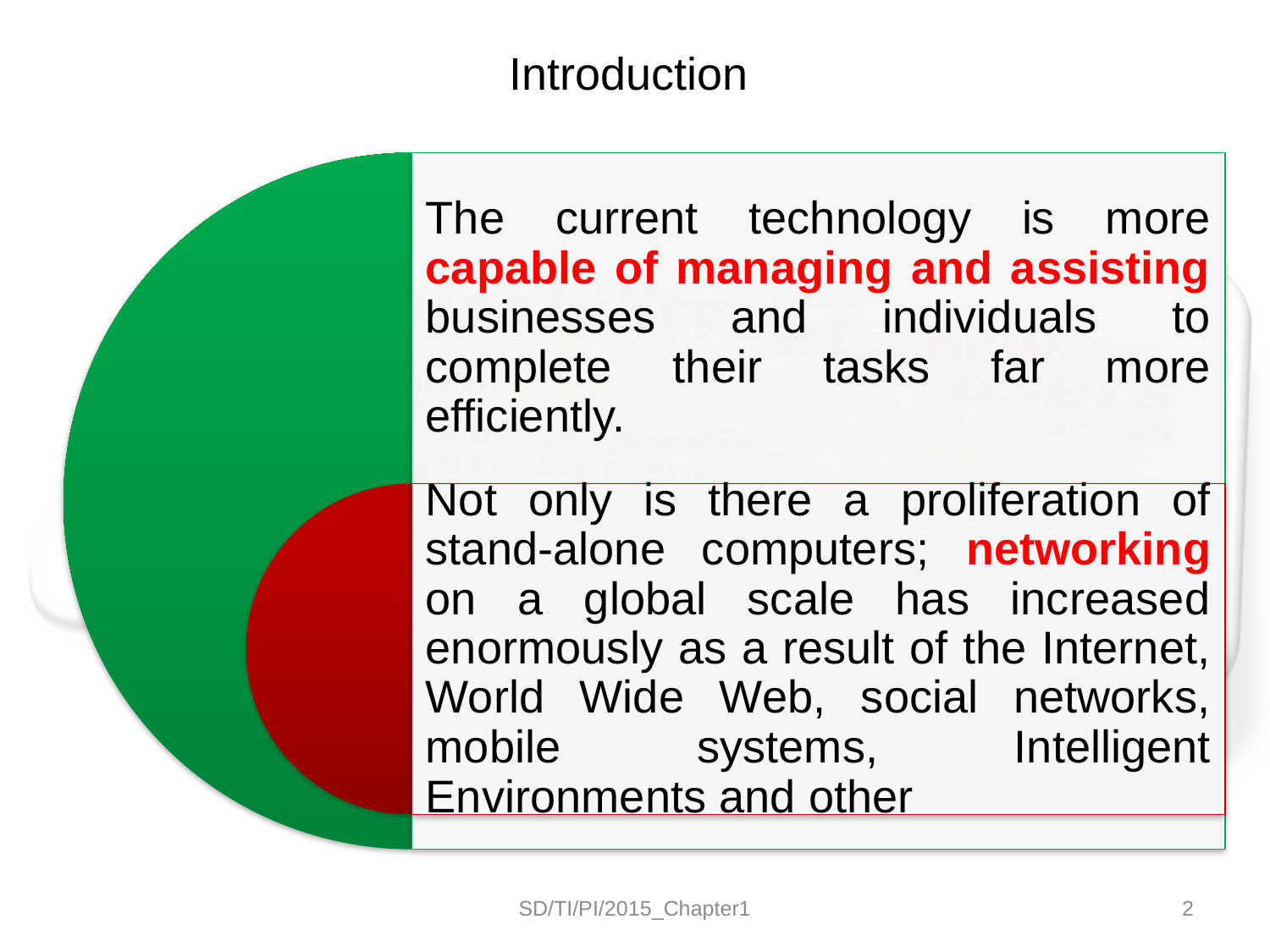

# Introduction
The current technology is more capable of managing and assisting businesses and individuals to complete their tasks far more efficiently.
Not only is there a proliferation of stand-alone computers; networking on a global scale has increased enormously as a result of the Internet, World Wide Web, social networks, mobile systems, Intelligent Environments and other
SD/TI/PI/2015_Chapter1
2